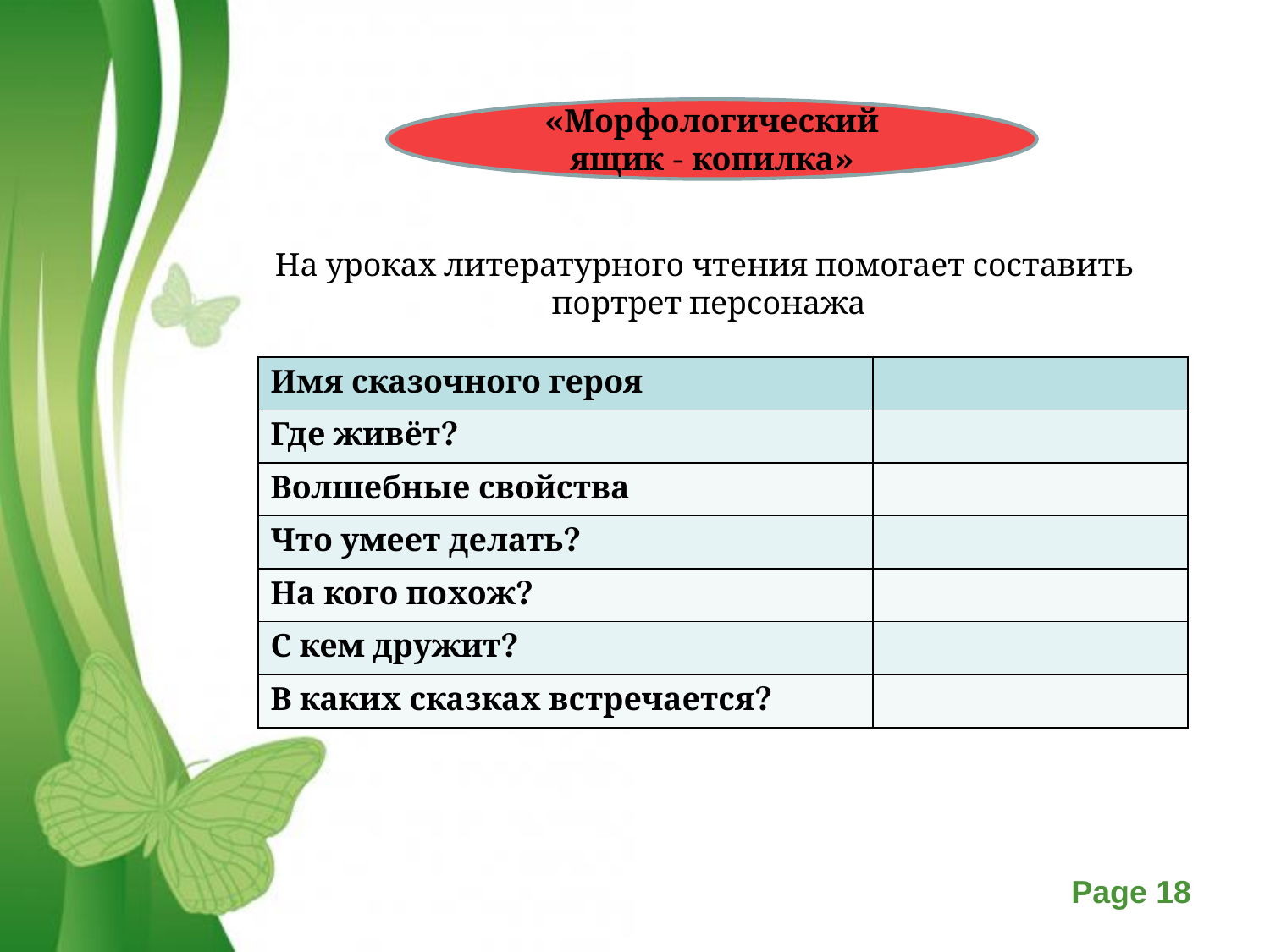

«Морфологический ящик - копилка»
На уроках литературного чтения помогает составить
портрет персонажа
| Имя сказочного героя |  |
| --- | --- |
| Где живёт? |  |
| Волшебные свойства |  |
| Что умеет делать? |  |
| На кого похож? |  |
| С кем дружит? |  |
| В каких сказках встречается? |  |